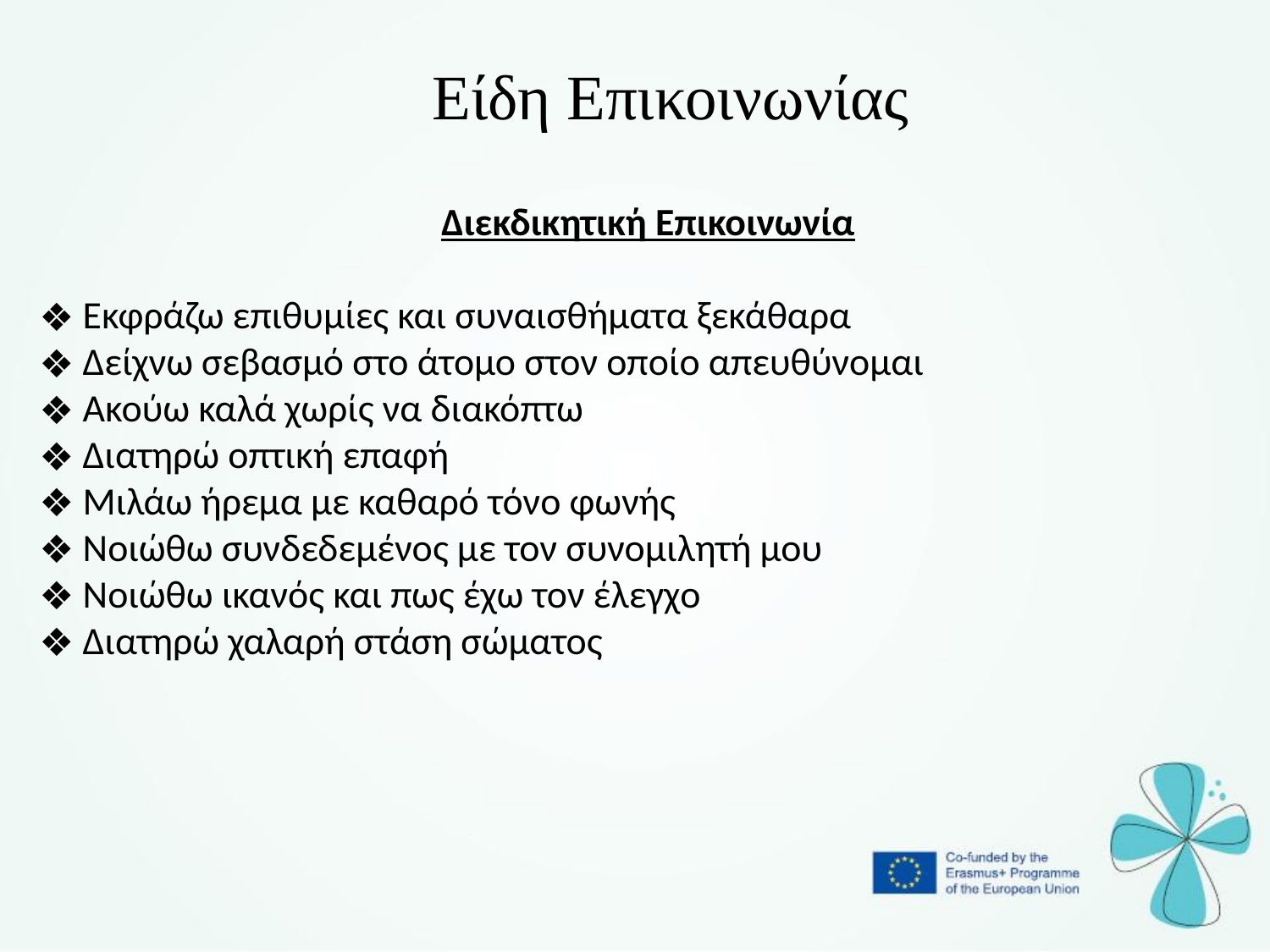

Είδη Επικοινωνίας
Διεκδικητική Επικοινωνία

 Εκφράζω επιθυμίες και συναισθήματα ξεκάθαρα
 Δείχνω σεβασμό στο άτομο στον οποίο απευθύνομαι
 Ακούω καλά χωρίς να διακόπτω
 Διατηρώ οπτική επαφή
 Μιλάω ήρεμα με καθαρό τόνο φωνής
 Νοιώθω συνδεδεμένος με τον συνομιλητή μου
 Νοιώθω ικανός και πως έχω τον έλεγχο
 Διατηρώ χαλαρή στάση σώματος